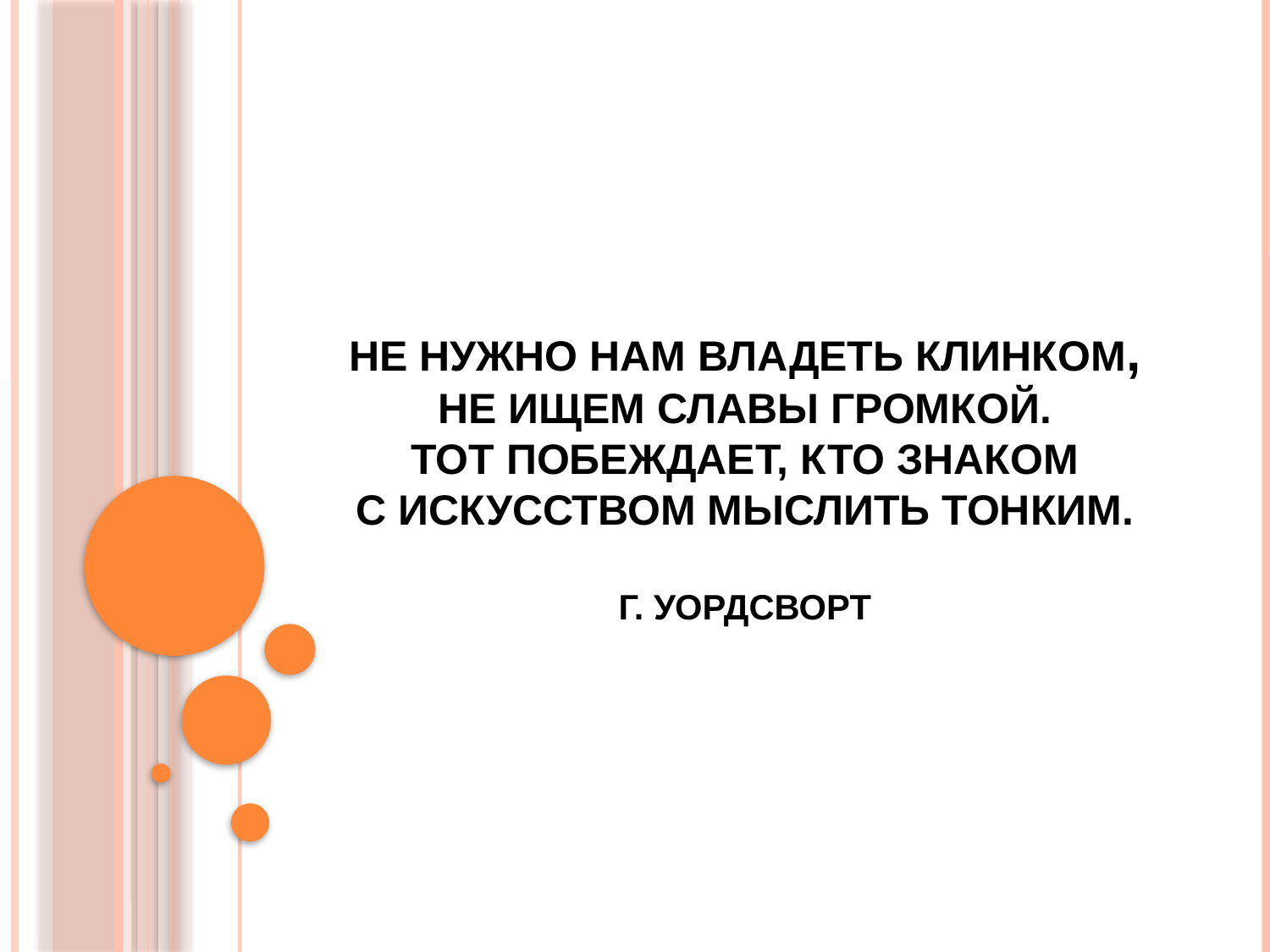

# Не нужно нам владеть клинком, Не ищем славы громкой. Тот побеждает, кто знаком С искусством мыслить тонким. Г. Уордсворт